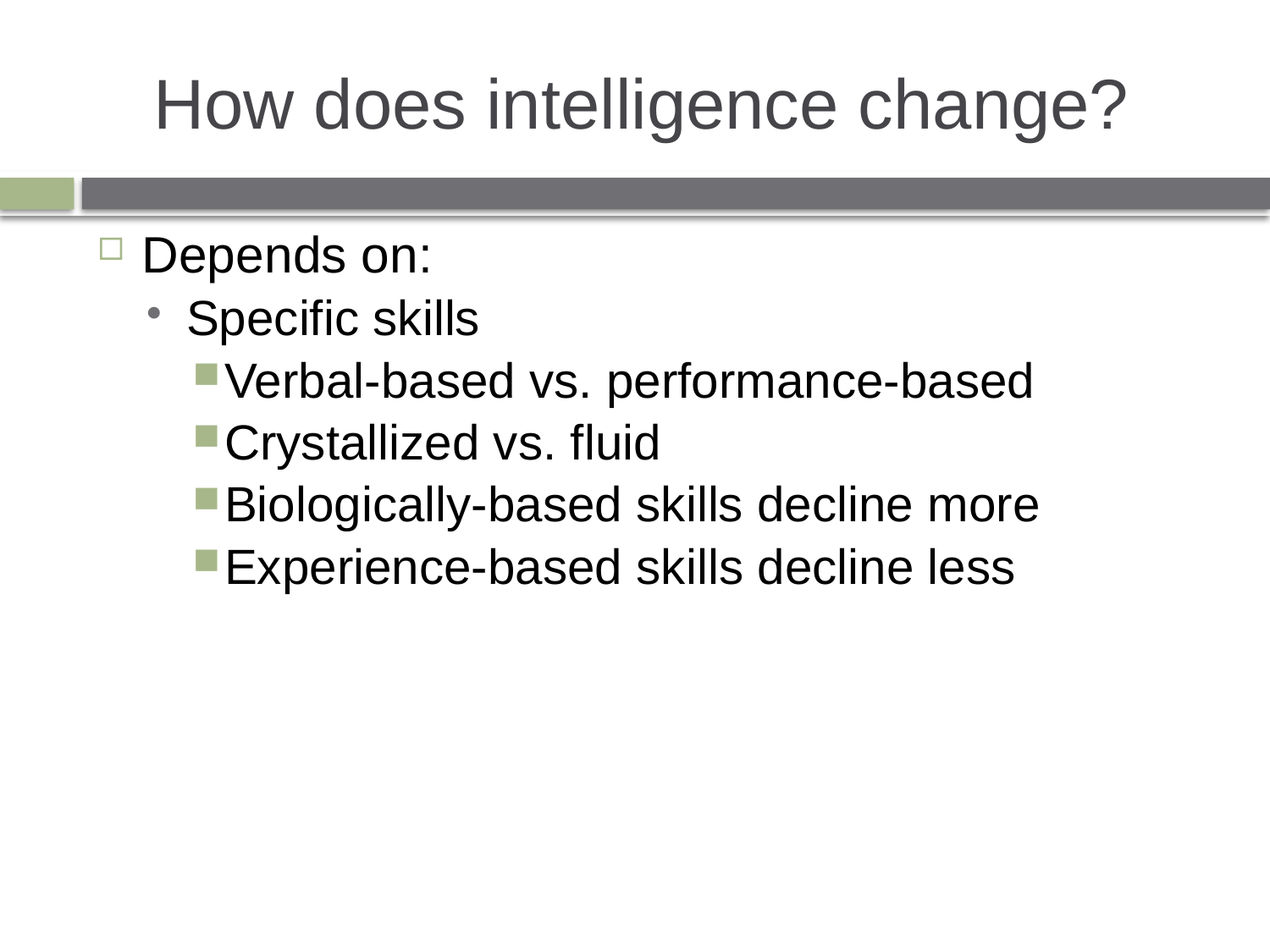

# How does intelligence change?
Depends on:
Specific skills
Verbal-based vs. performance-based
Crystallized vs. fluid
Biologically-based skills decline more
Experience-based skills decline less